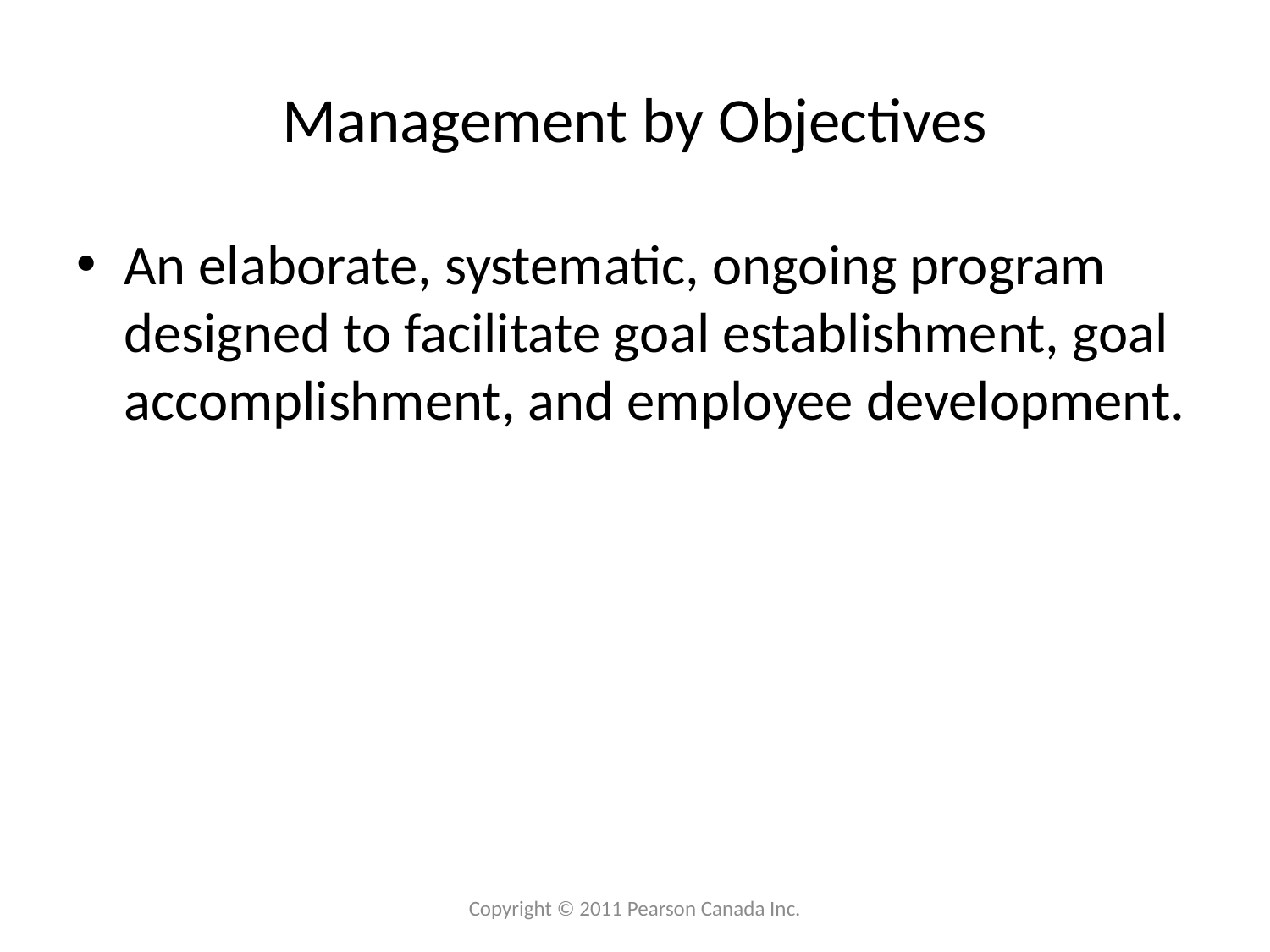

# Management by Objectives
An elaborate, systematic, ongoing program designed to facilitate goal establishment, goal accomplishment, and employee development.

Copyright © 2011 Pearson Canada Inc.